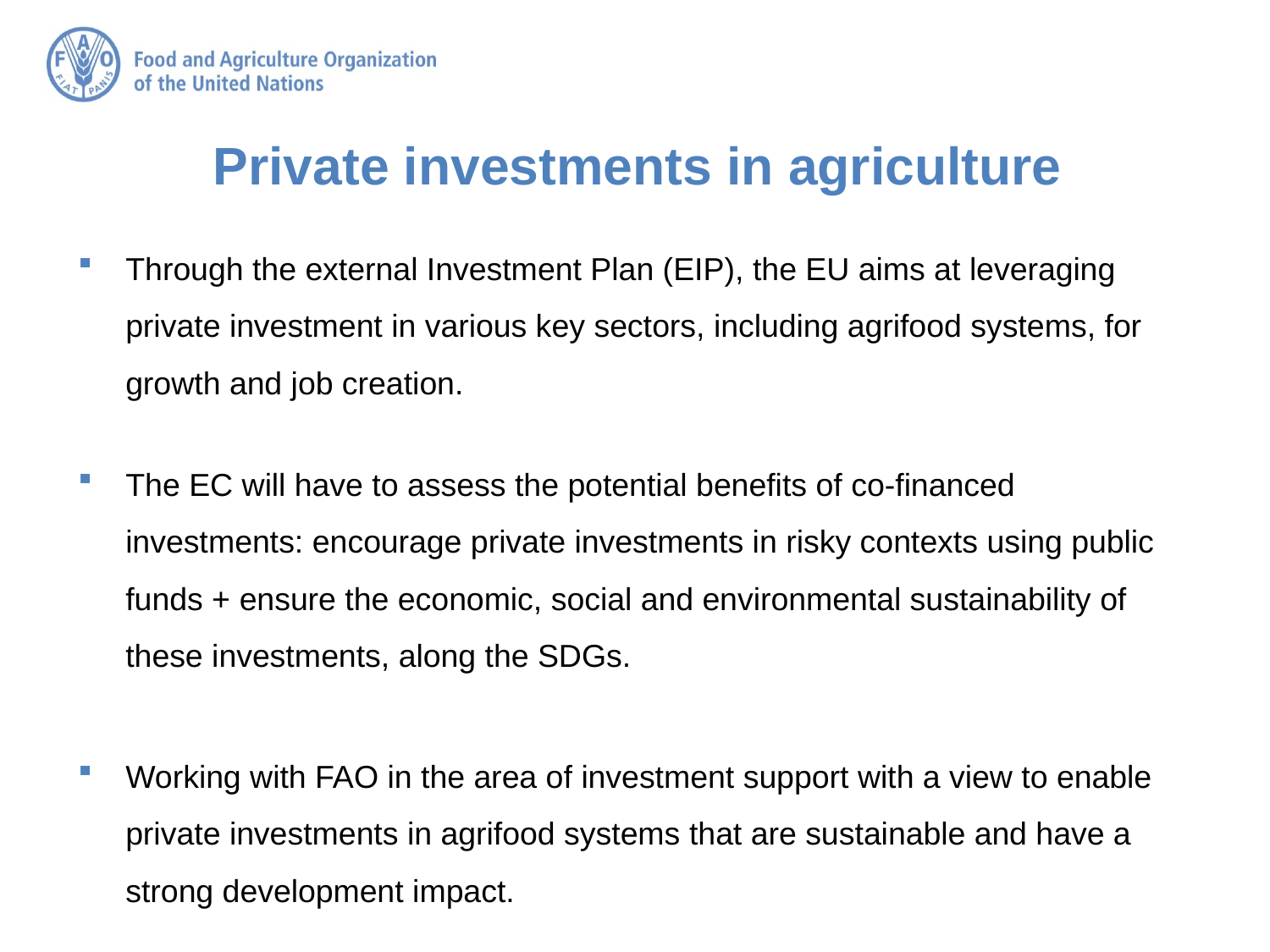

# Private investments in agriculture
Through the external Investment Plan (EIP), the EU aims at leveraging private investment in various key sectors, including agrifood systems, for growth and job creation.
The EC will have to assess the potential benefits of co-financed investments: encourage private investments in risky contexts using public funds + ensure the economic, social and environmental sustainability of these investments, along the SDGs.
Working with FAO in the area of investment support with a view to enable private investments in agrifood systems that are sustainable and have a strong development impact.